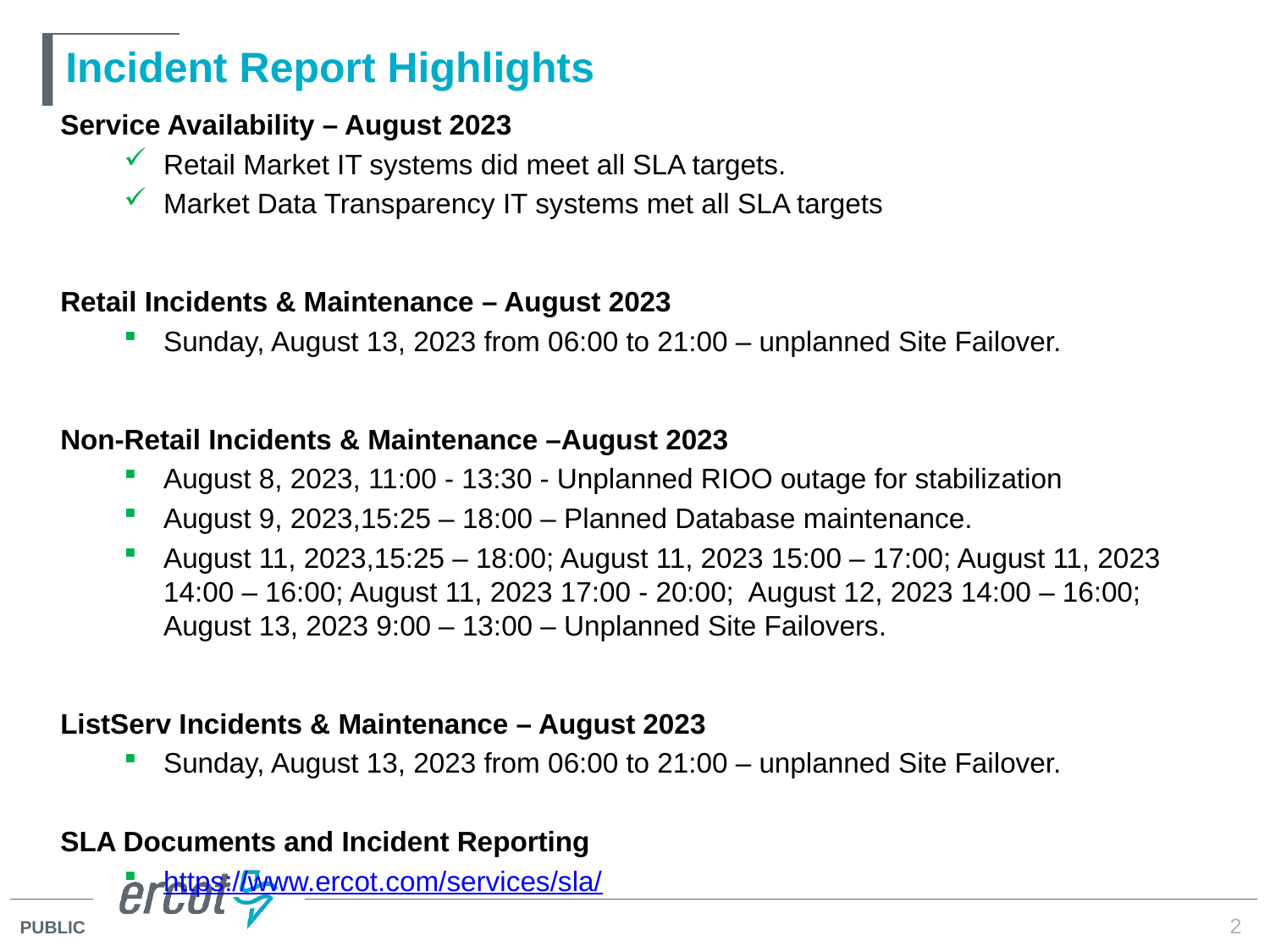

# Incident Report Highlights
Service Availability – August 2023
Retail Market IT systems did meet all SLA targets.
Market Data Transparency IT systems met all SLA targets

Retail Incidents & Maintenance – August 2023
Sunday, August 13, 2023 from 06:00 to 21:00 – unplanned Site Failover.

Non-Retail Incidents & Maintenance –August 2023
August 8, 2023, 11:00 - 13:30 - Unplanned RIOO outage for stabilization
August 9, 2023,15:25 – 18:00 – Planned Database maintenance.
August 11, 2023,15:25 – 18:00; August 11, 2023 15:00 – 17:00; August 11, 2023 14:00 – 16:00; August 11, 2023 17:00 - 20:00;  August 12, 2023 14:00 – 16:00; August 13, 2023 9:00 – 13:00 – Unplanned Site Failovers.

ListServ Incidents & Maintenance – August 2023
Sunday, August 13, 2023 from 06:00 to 21:00 – unplanned Site Failover.

SLA Documents and Incident Reporting
https://www.ercot.com/services/sla/

2